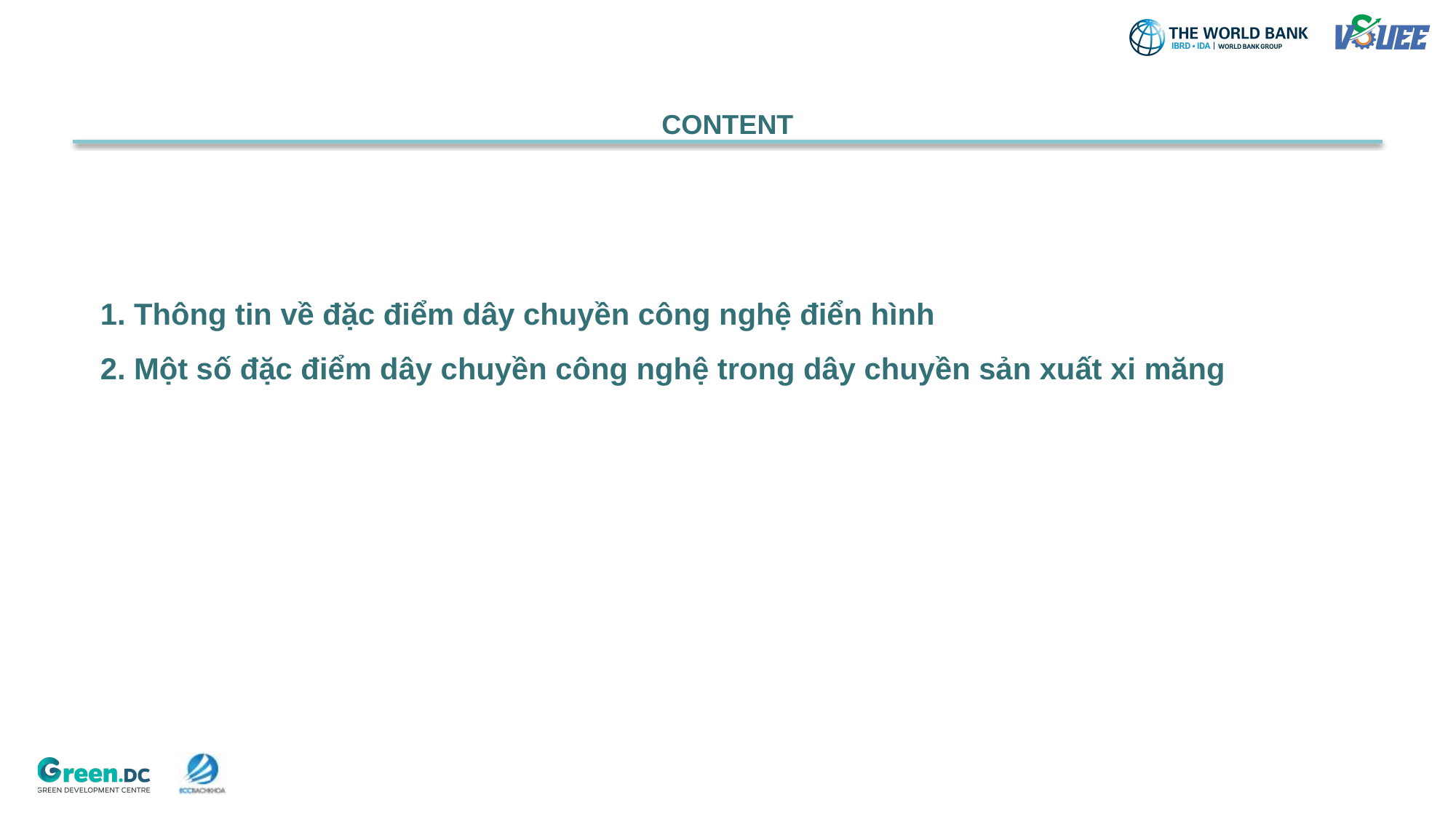

CONTENT
1. Thông tin về đặc điểm dây chuyền công nghệ điển hình
2. Một số đặc điểm dây chuyền công nghệ trong dây chuyền sản xuất xi măng